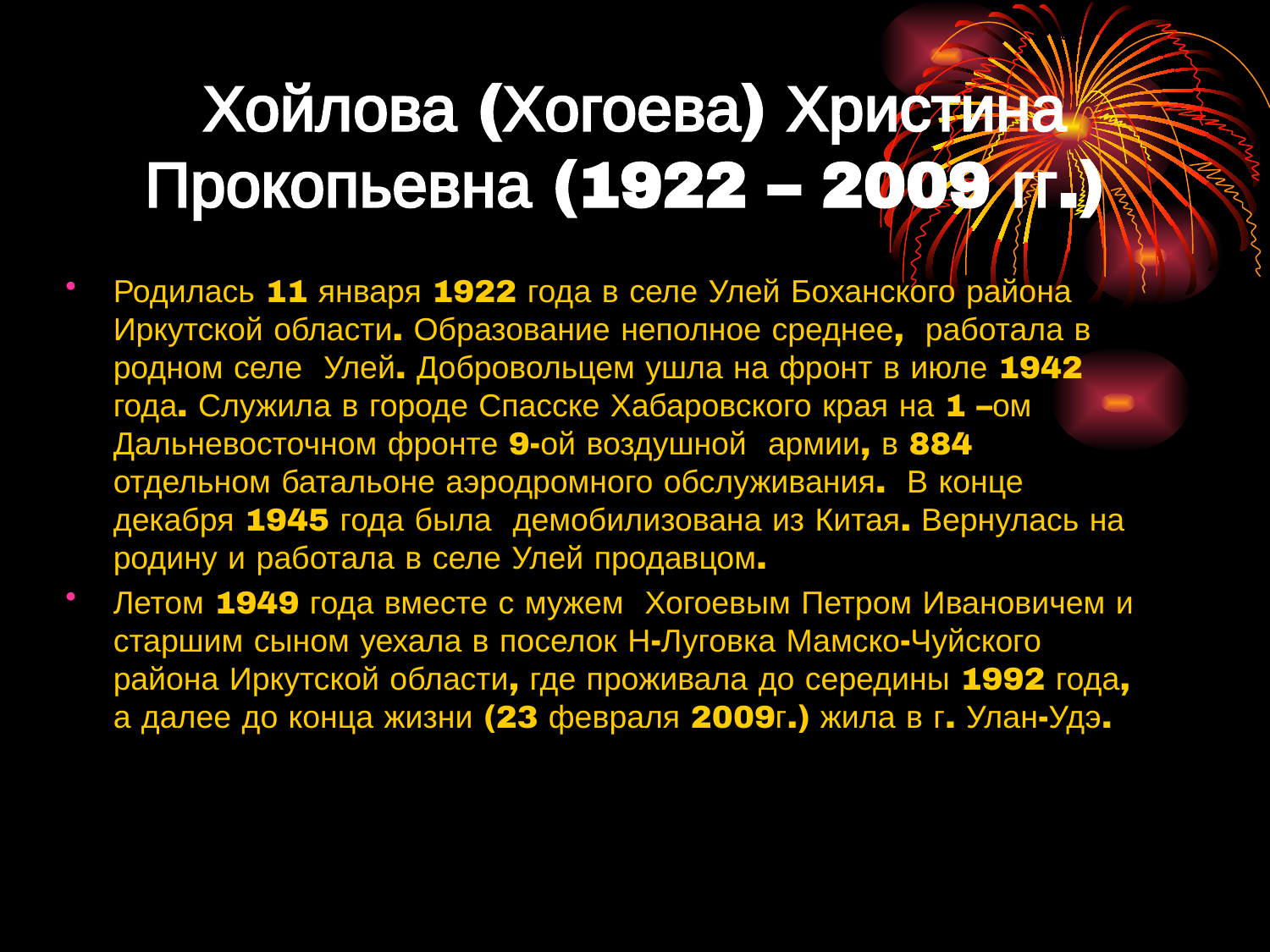

# Хойлова (Хогоева) Христина Прокопьевна (1922 – 2009 гг.)
Родилась 11 января 1922 года в селе Улей Боханского района Иркутской области. Образование неполное среднее,  работала в родном селе  Улей. Добровольцем ушла на фронт в июле 1942 года. Служила в городе Спасске Хабаровского края на 1 –ом Дальневосточном фронте 9-ой воздушной  армии, в 884 отдельном батальоне аэродромного обслуживания.  В конце декабря 1945 года была  демобилизована из Китая. Вернулась на родину и работала в селе Улей продавцом.
Летом 1949 года вместе с мужем  Хогоевым Петром Ивановичем и старшим сыном уехала в поселок Н-Луговка Мамско-Чуйского района Иркутской области, где проживала до середины 1992 года, а далее до конца жизни (23 февраля 2009г.) жила в г. Улан-Удэ.